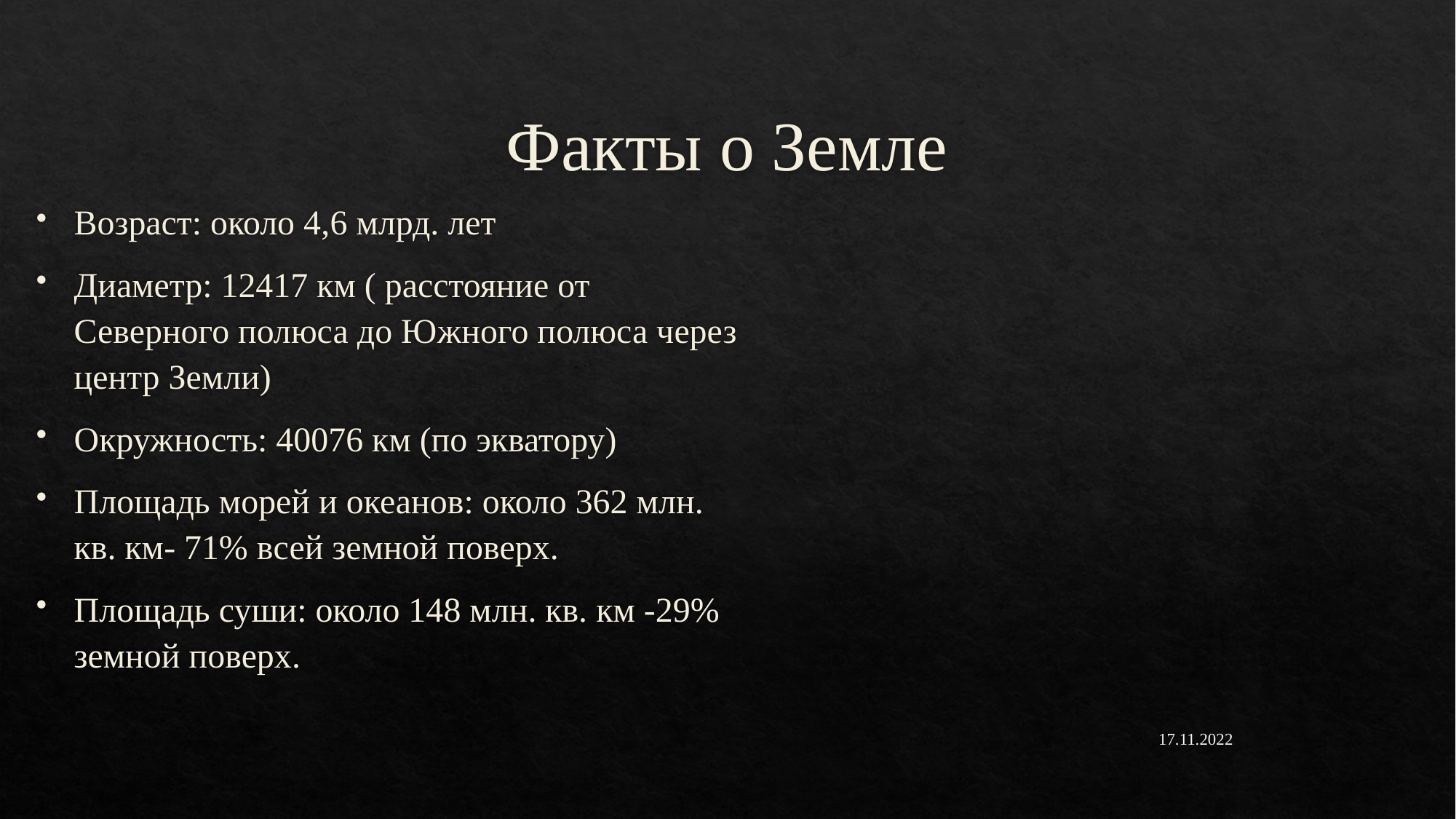

# Факты о Земле
Возраст: около 4,6 млрд. лет
Диаметр: 12417 км ( расстояние от Северного полюса до Южного полюса через центр Земли)
Окружность: 40076 км (по экватору)
Площадь морей и океанов: около 362 млн. кв. км- 71% всей земной поверх.
Площадь суши: около 148 млн. кв. км -29% земной поверх.

17.11.2022